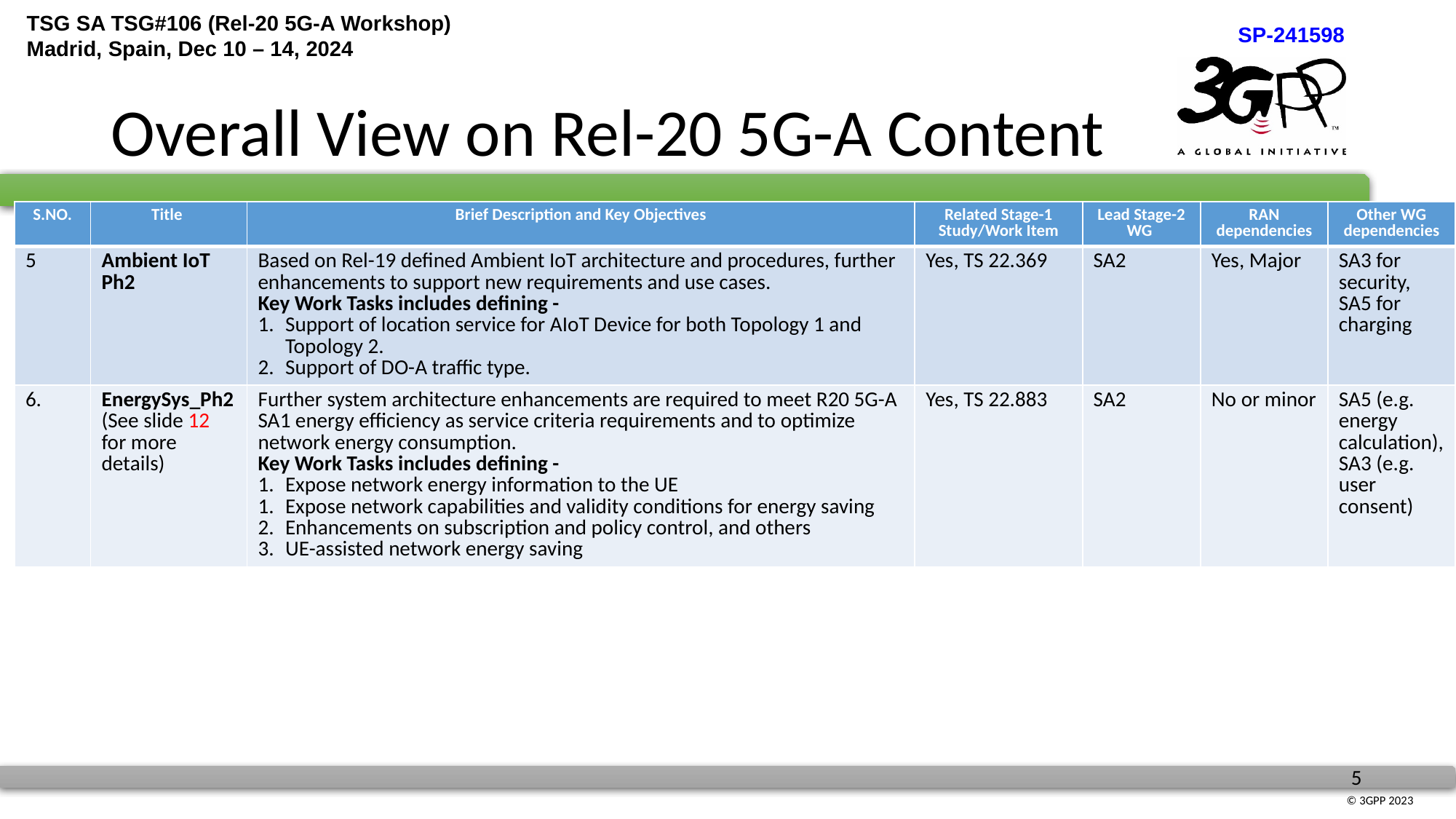

# Overall View on Rel-20 5G-A Content
| S.NO. | Title | Brief Description and Key Objectives | Related Stage-1 Study/Work Item | Lead Stage-2 WG | RAN dependencies | Other WG dependencies |
| --- | --- | --- | --- | --- | --- | --- |
| 5 | Ambient IoT Ph2 | Based on Rel-19 defined Ambient IoT architecture and procedures, further enhancements to support new requirements and use cases. Key Work Tasks includes defining - Support of location service for AIoT Device for both Topology 1 and Topology 2. Support of DO-A traffic type. | Yes, TS 22.369 | SA2 | Yes, Major | SA3 for security, SA5 for charging |
| 6. | EnergySys\_Ph2 (See slide 12 for more details) | Further system architecture enhancements are required to meet R20 5G-A SA1 energy efficiency as service criteria requirements and to optimize network energy consumption. Key Work Tasks includes defining - Expose network energy information to the UE Expose network capabilities and validity conditions for energy saving Enhancements on subscription and policy control, and others UE-assisted network energy saving | Yes, TS 22.883 | SA2 | No or minor | SA5 (e.g. energy calculation), SA3 (e.g. user consent) |